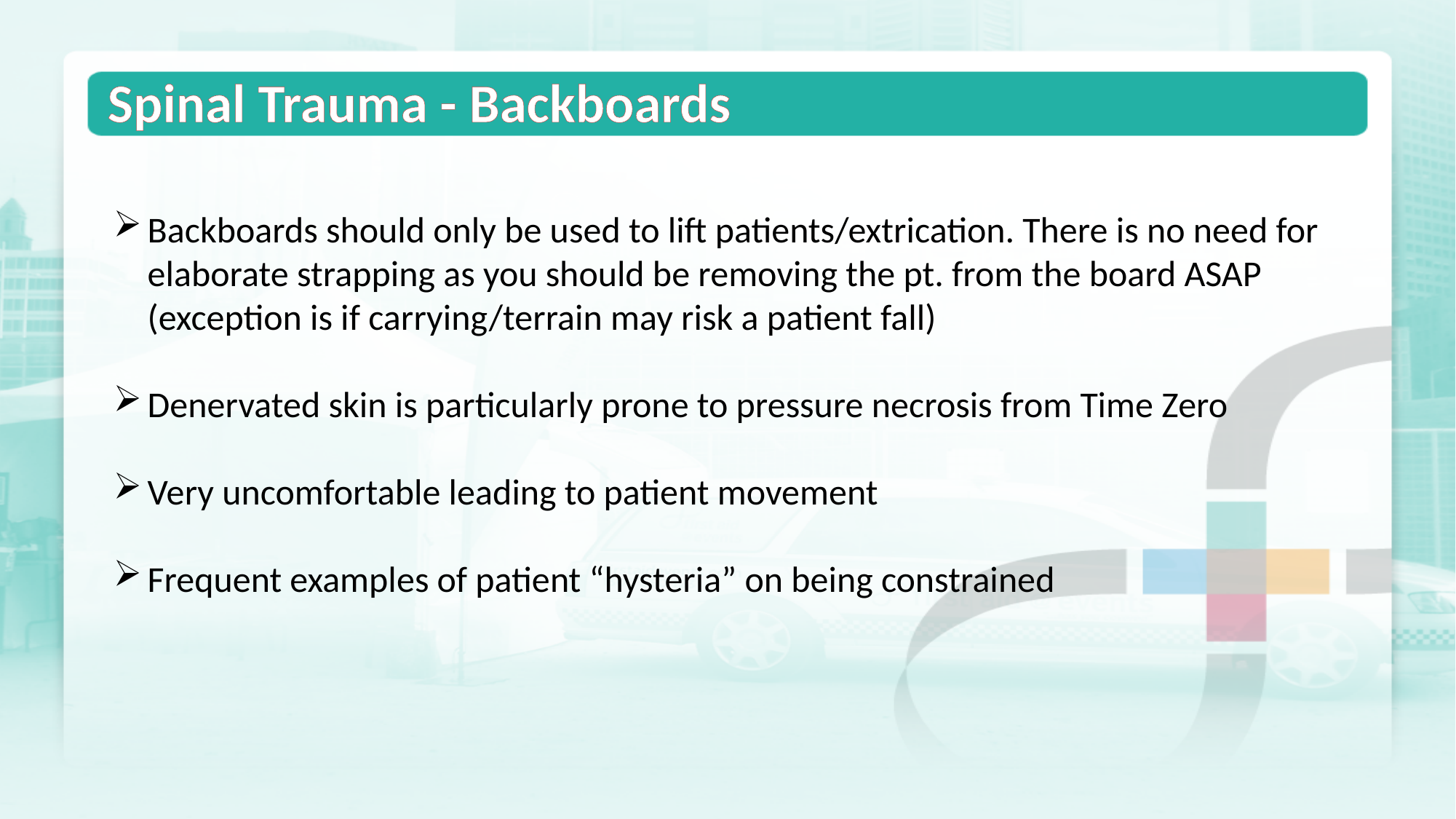

Spinal Trauma - Backboards
Backboards should only be used to lift patients/extrication. There is no need for elaborate strapping as you should be removing the pt. from the board ASAP (exception is if carrying/terrain may risk a patient fall)

Denervated skin is particularly prone to pressure necrosis from Time Zero

Very uncomfortable leading to patient movement

Frequent examples of patient “hysteria” on being constrained